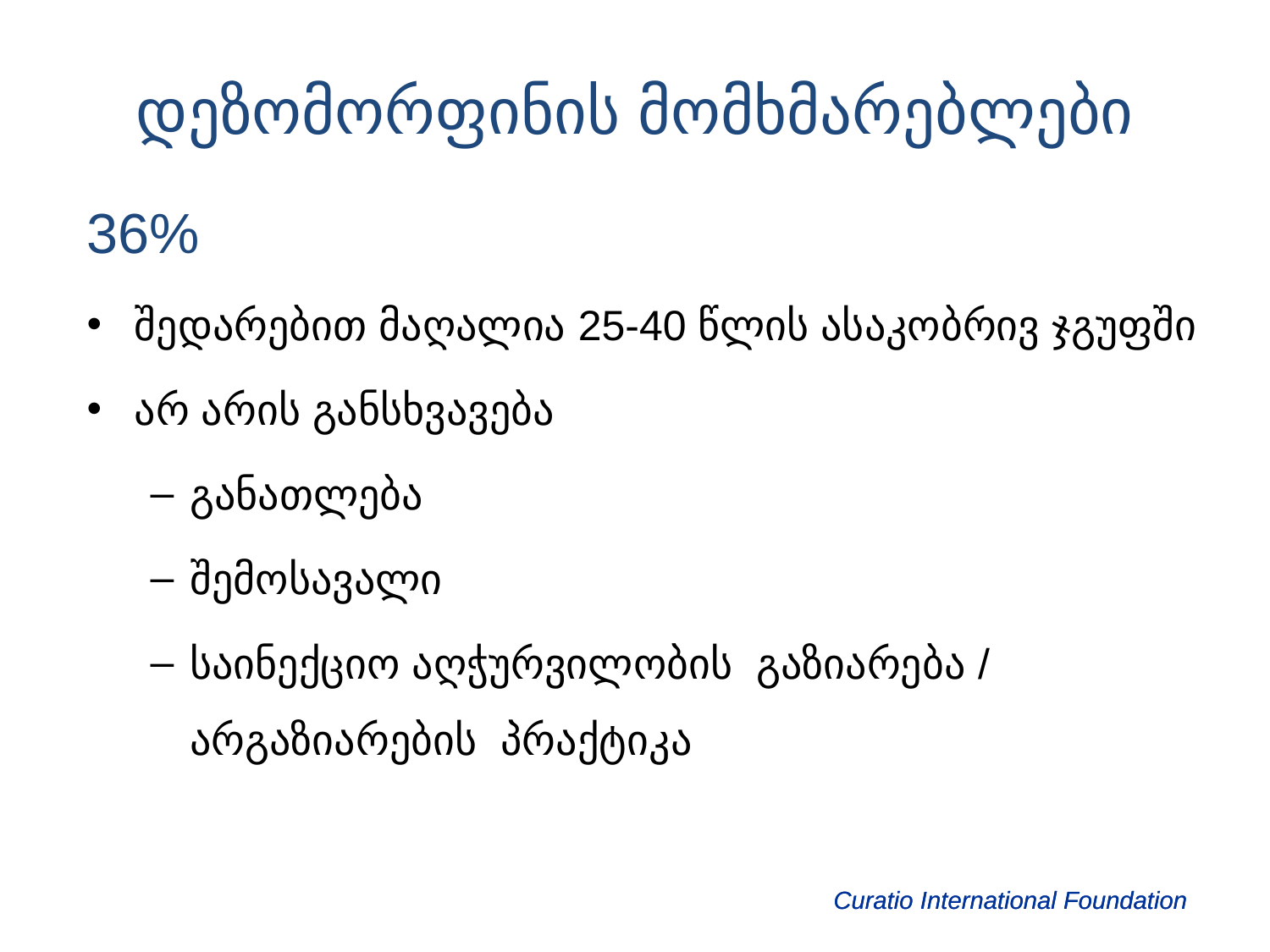

დეზომორფინის მომხმარებლები
36%
შედარებით მაღალია 25-40 წლის ასაკობრივ ჯგუფში
არ არის განსხვავება
განათლება
შემოსავალი
საინექციო აღჭურვილობის  გაზიარება / არგაზიარების  პრაქტიკა
Curatio International Foundation
Curatio International Foundation